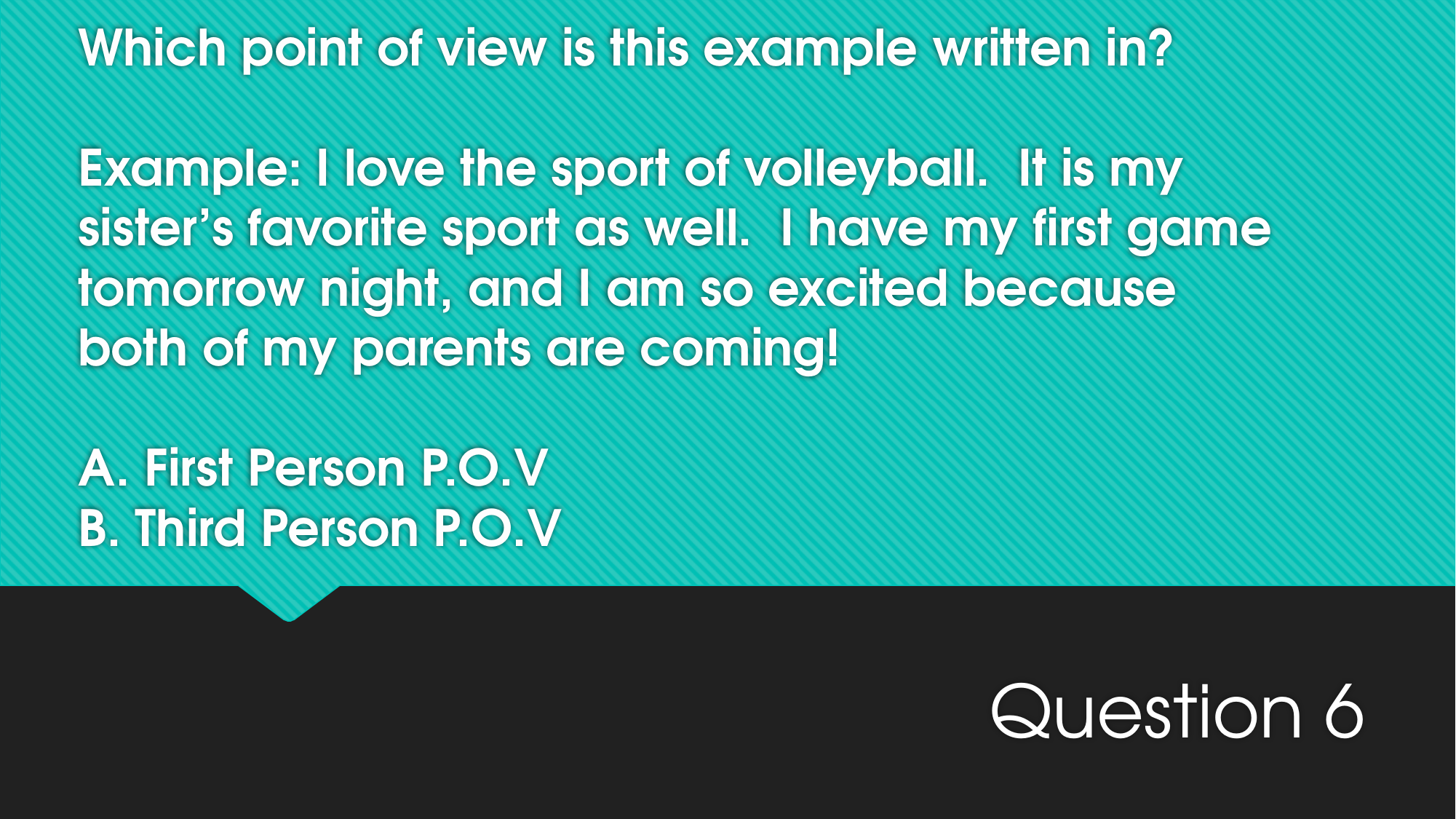

# Which point of view is this example written in? Example: I love the sport of volleyball.  It is my sister’s favorite sport as well.  I have my first game tomorrow night, and I am so excited because both of my parents are coming! A. First Person P.O.V B. Third Person P.O.V
Question 6